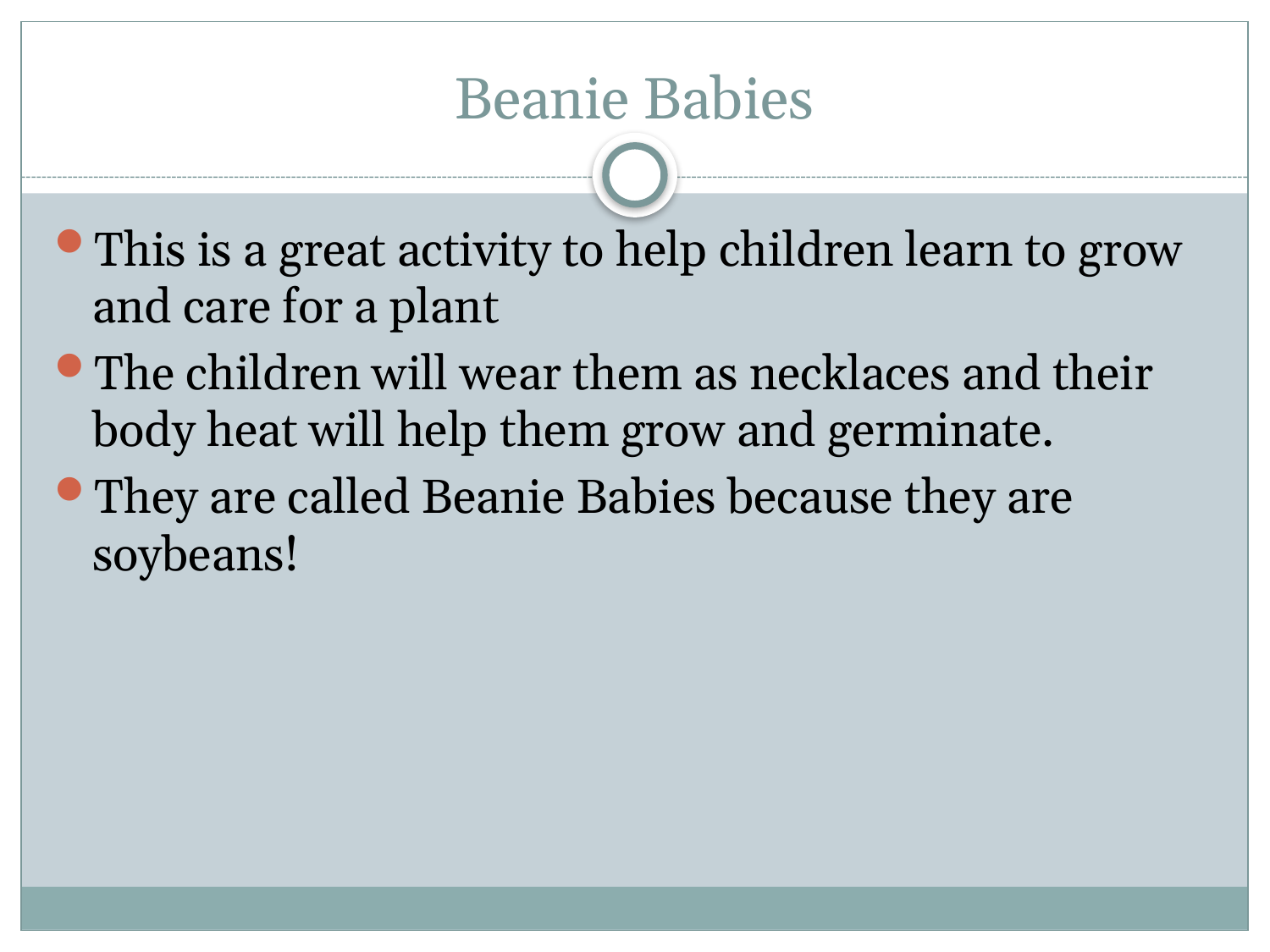

# Beanie Babies
This is a great activity to help children learn to grow and care for a plant
The children will wear them as necklaces and their body heat will help them grow and germinate.
They are called Beanie Babies because they are soybeans!